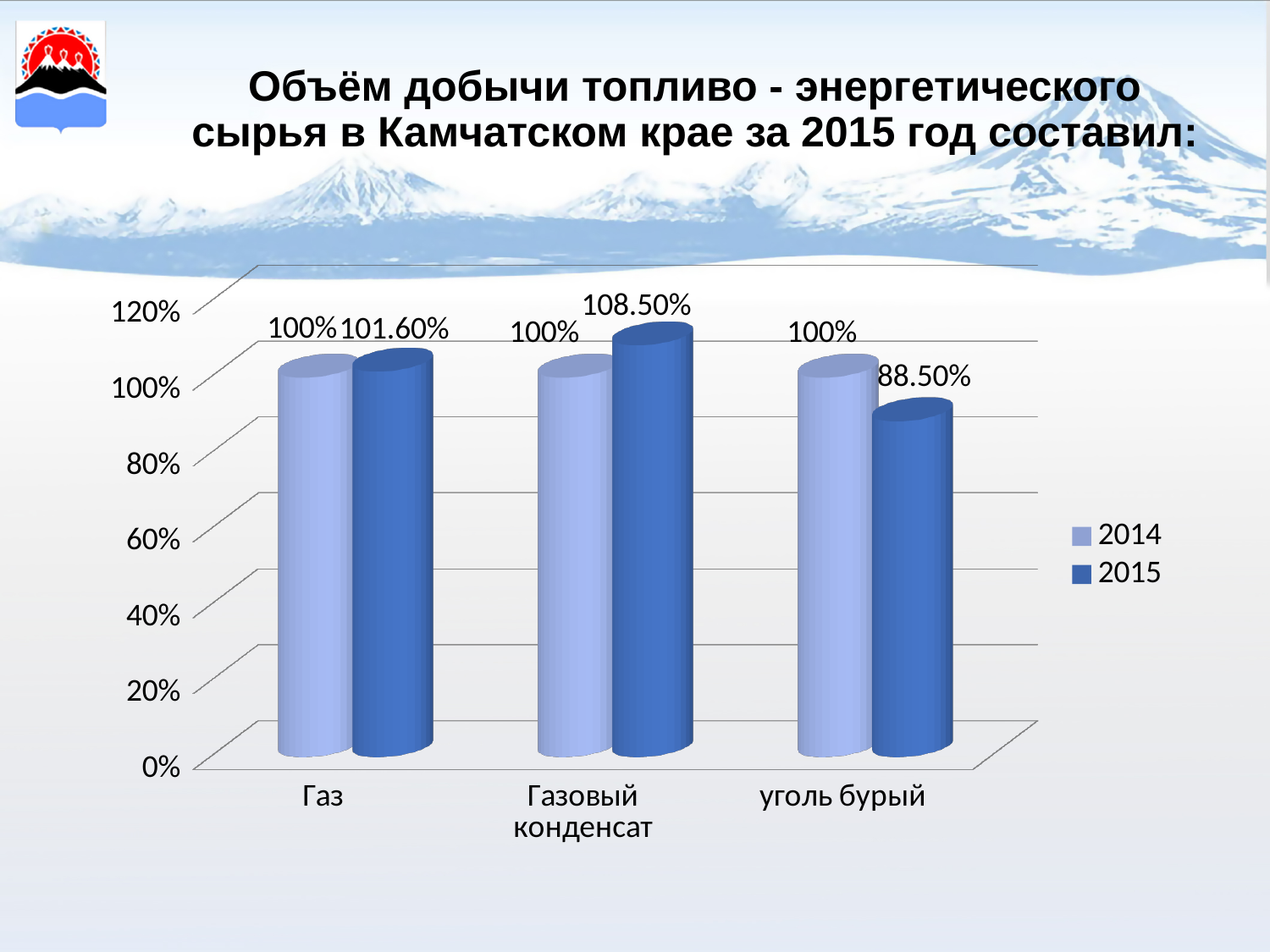

# Объём добычи топливо - энергетического сырья в Камчатском крае за 2015 год составил:

[unsupported chart]